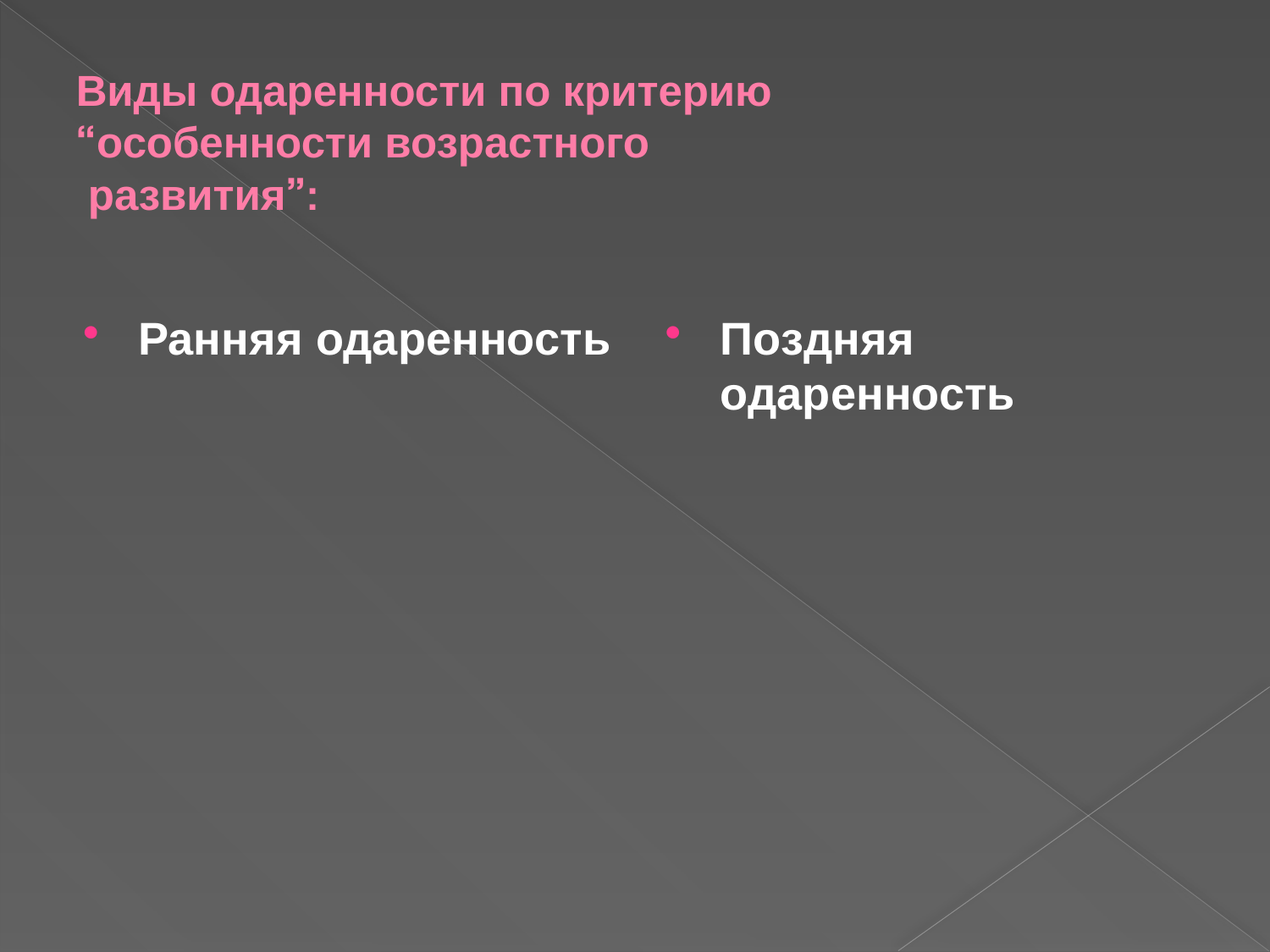

# Виды одаренности по критерию “особенности возрастного развития”:

Ранняя одаренность

Поздняя одаренность